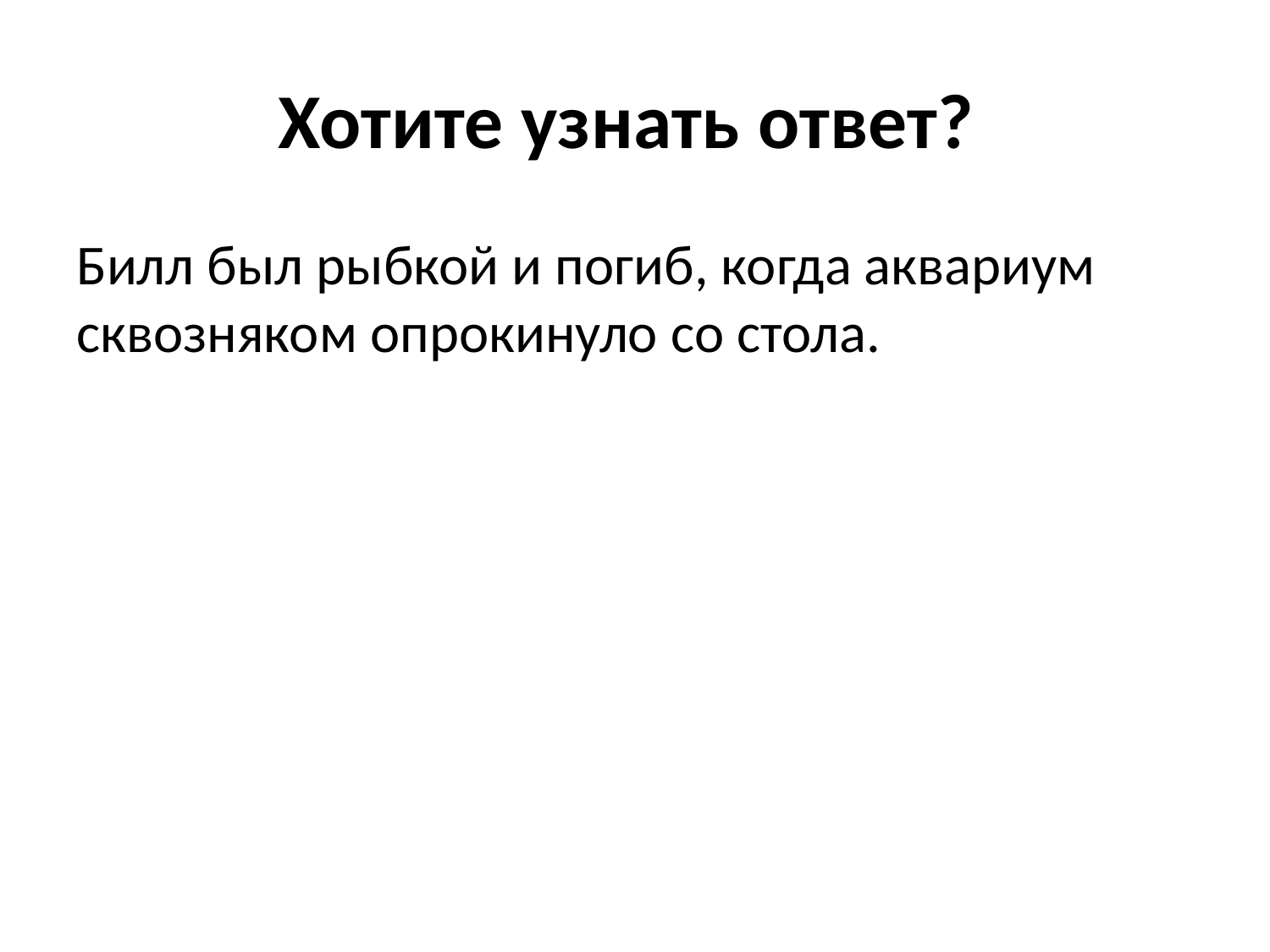

# Хотите узнать ответ?
Билл был рыбкой и погиб, когда аквариум сквозняком опрокинуло со стола.